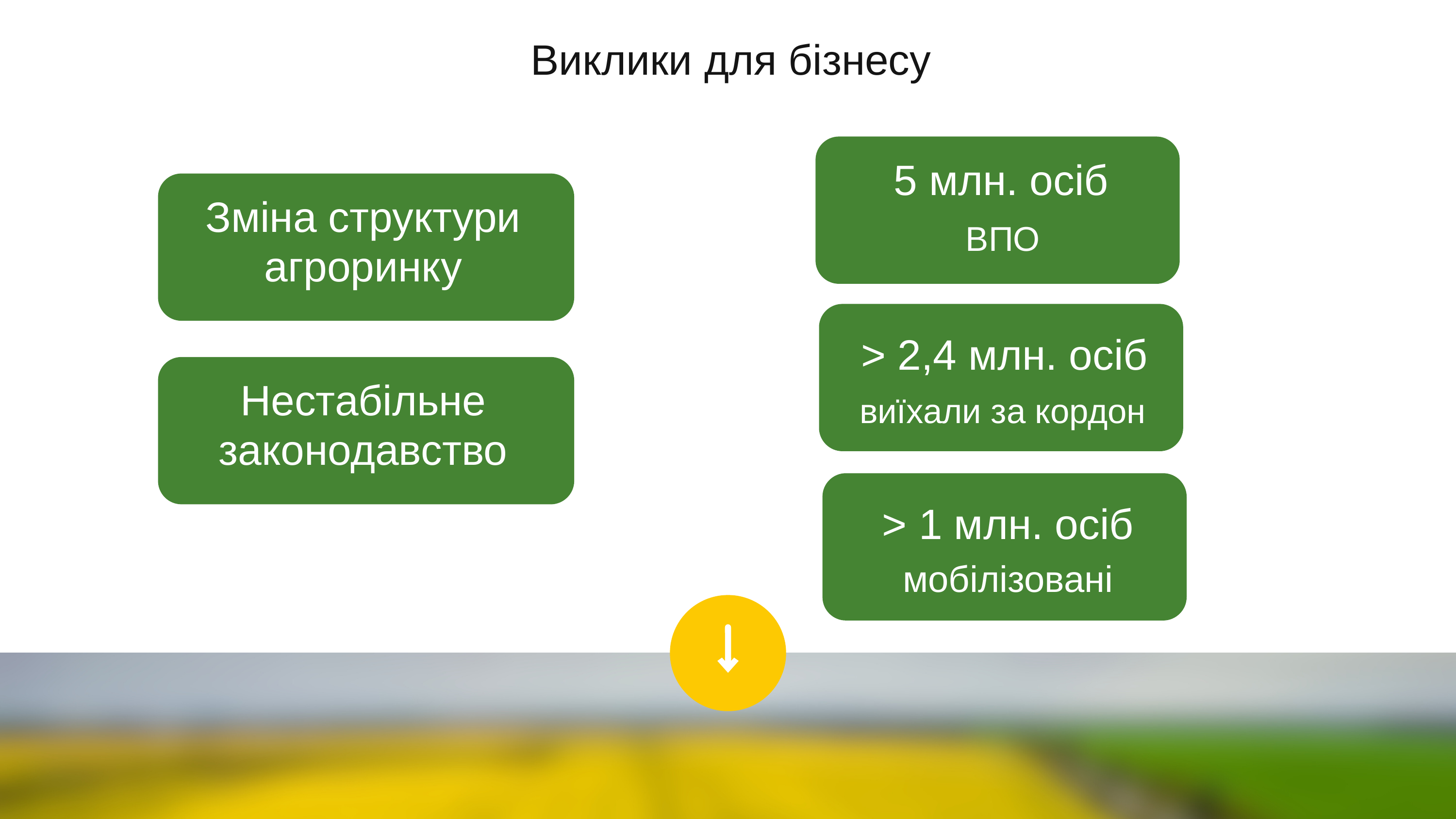

Виклики для бізнесу

5 млн. осіб

Зміна структури агроринку
ВПО

> 2,4 млн. осіб

Нестабільне законодавство
виїхали за кордон

> 1 млн. осіб
мобілізовані